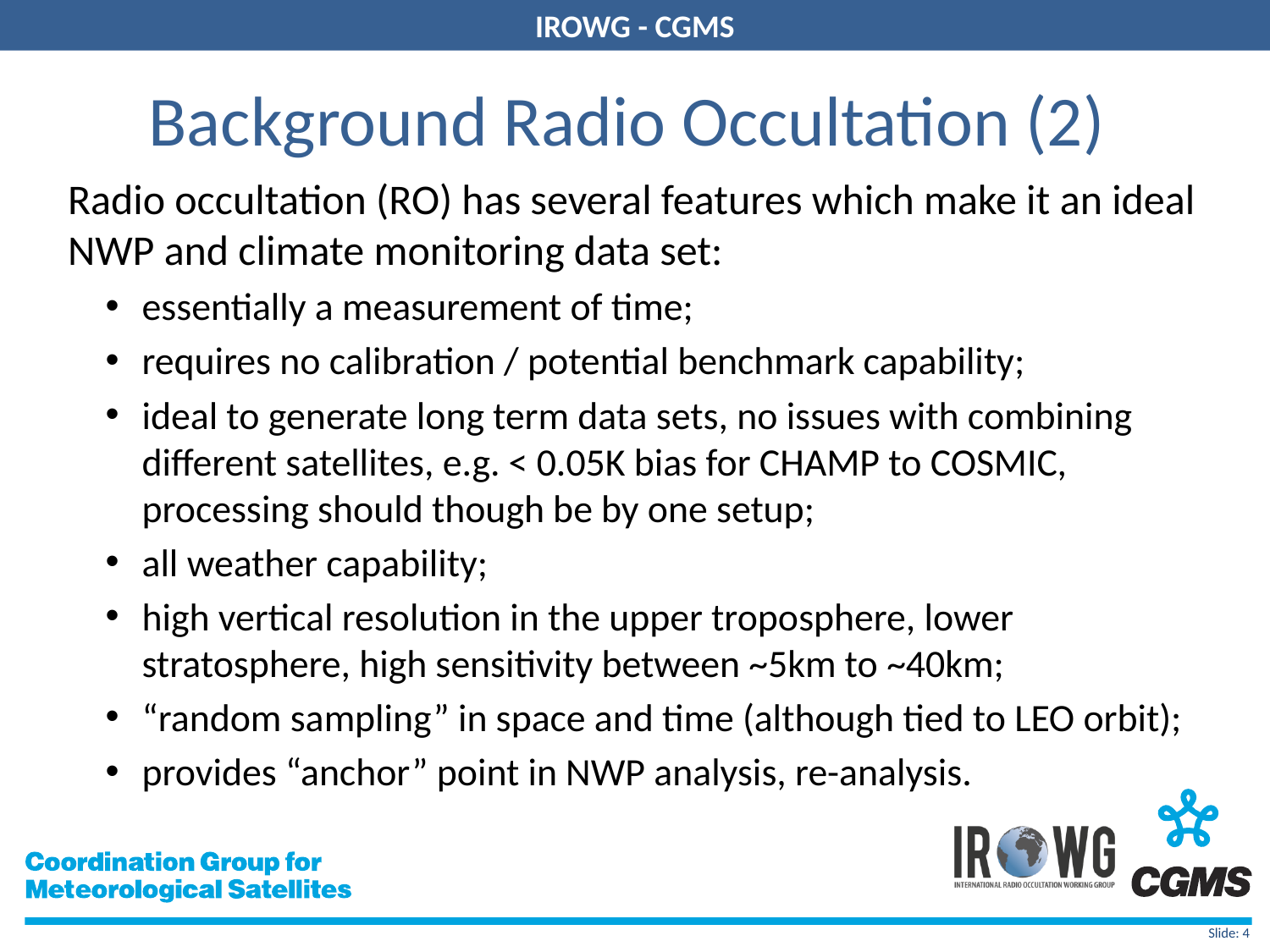

# Background Radio Occultation (2)
Radio occultation (RO) has several features which make it an ideal NWP and climate monitoring data set:
essentially a measurement of time;
requires no calibration / potential benchmark capability;
ideal to generate long term data sets, no issues with combining different satellites, e.g. < 0.05K bias for CHAMP to COSMIC, processing should though be by one setup;
all weather capability;
high vertical resolution in the upper troposphere, lower stratosphere, high sensitivity between ~5km to ~40km;
“random sampling” in space and time (although tied to LEO orbit);
provides “anchor” point in NWP analysis, re-analysis.

Slide: 4